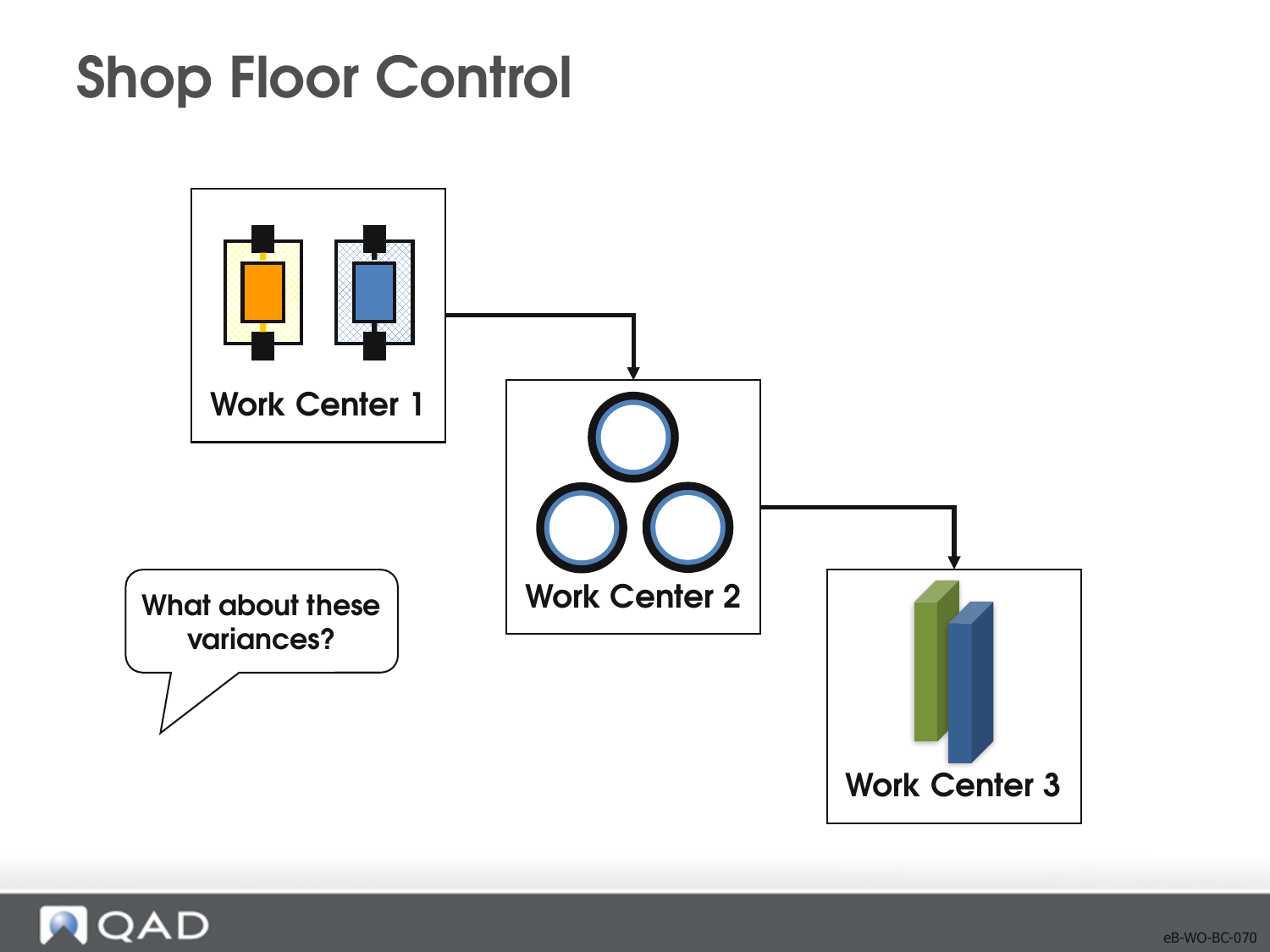

# Shop Floor Control

Work Center 1

What about these variances?

Work Center 2

Work Center 3
eB-WO-BC-070